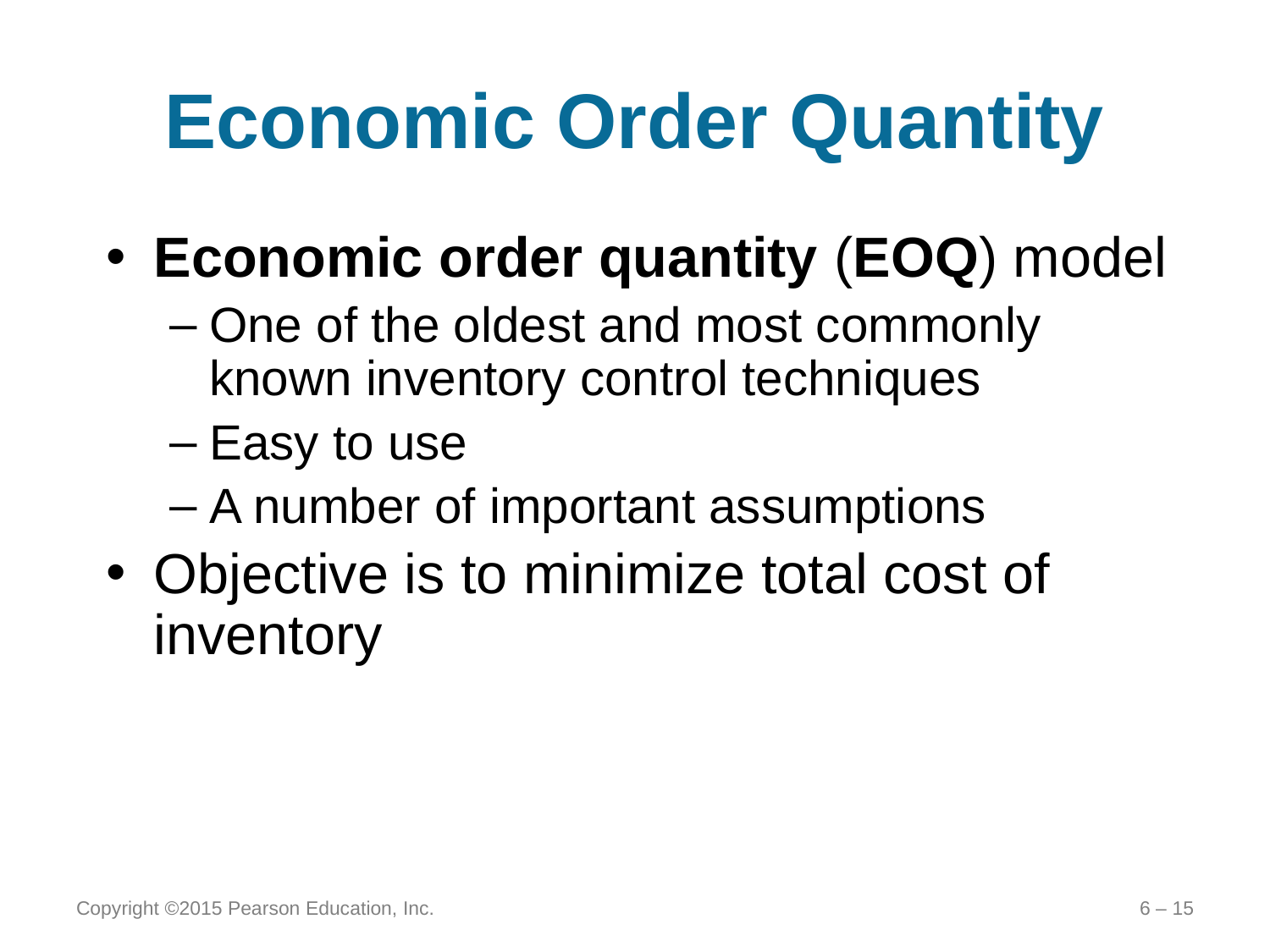

# Economic Order Quantity
Economic order quantity (EOQ) model
One of the oldest and most commonly known inventory control techniques
Easy to use
A number of important assumptions
Objective is to minimize total cost of inventory
Copyright ©2015 Pearson Education, Inc.
6 – 15